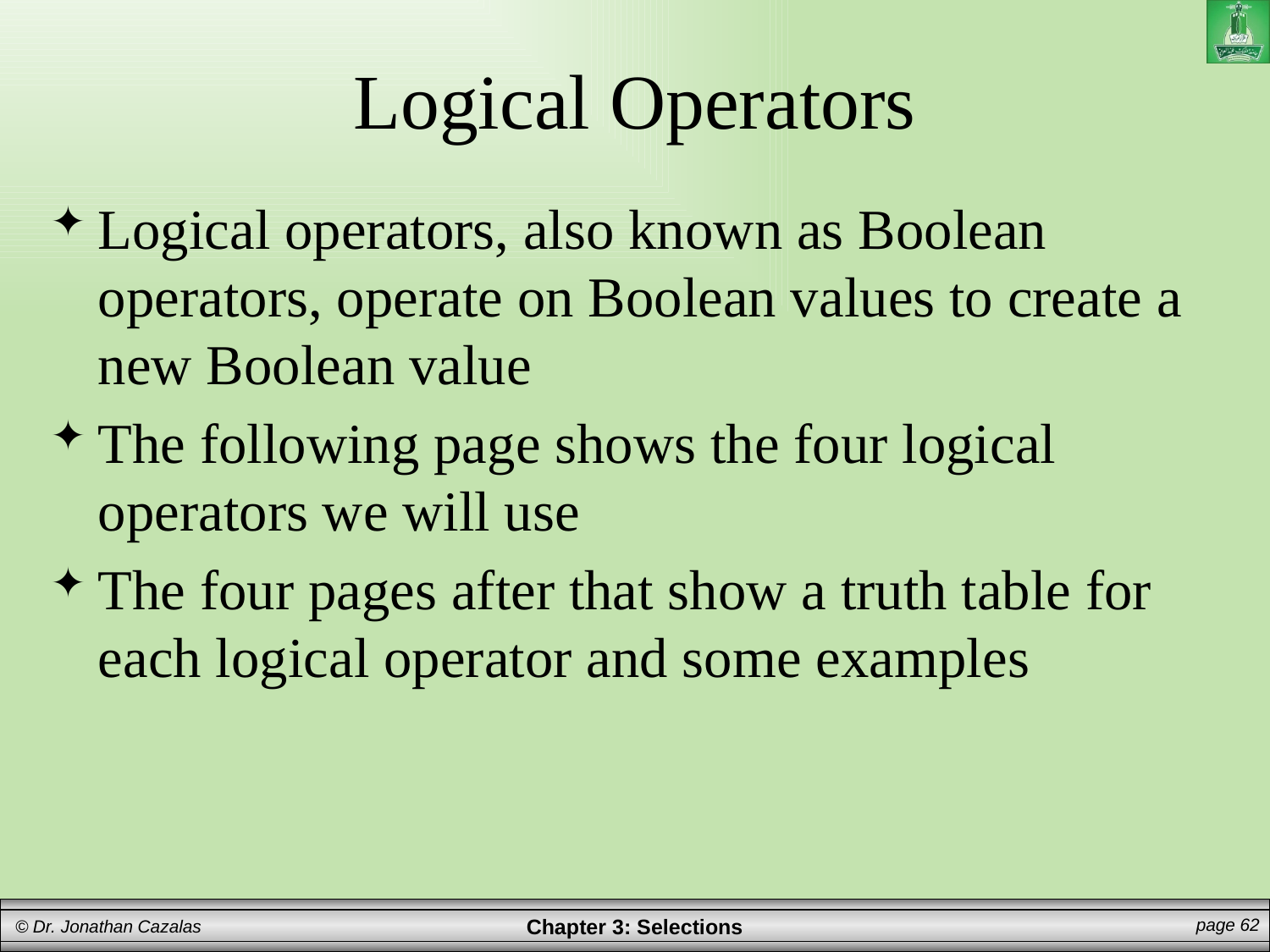

# Logical Operators
Logical operators, also known as Boolean operators, operate on Boolean values to create a new Boolean value
The following page shows the four logical operators we will use
The four pages after that show a truth table for each logical operator and some examples